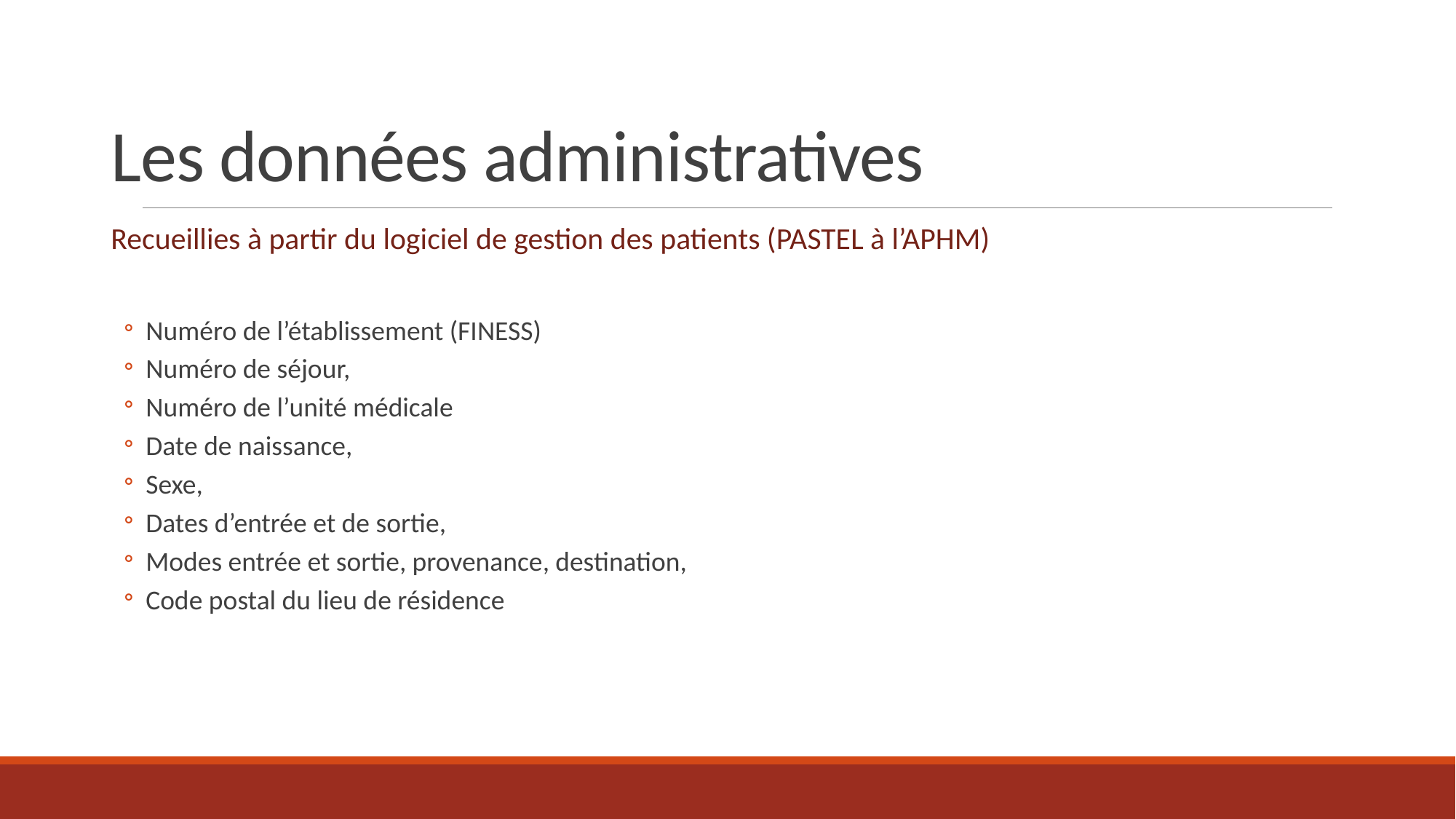

# Les données administratives
Recueillies à partir du logiciel de gestion des patients (PASTEL à l’APHM)

Numéro de l’établissement (FINESS)
Numéro de séjour,
Numéro de l’unité médicale
Date de naissance,
Sexe,
Dates d’entrée et de sortie,
Modes entrée et sortie, provenance, destination,
Code postal du lieu de résidence